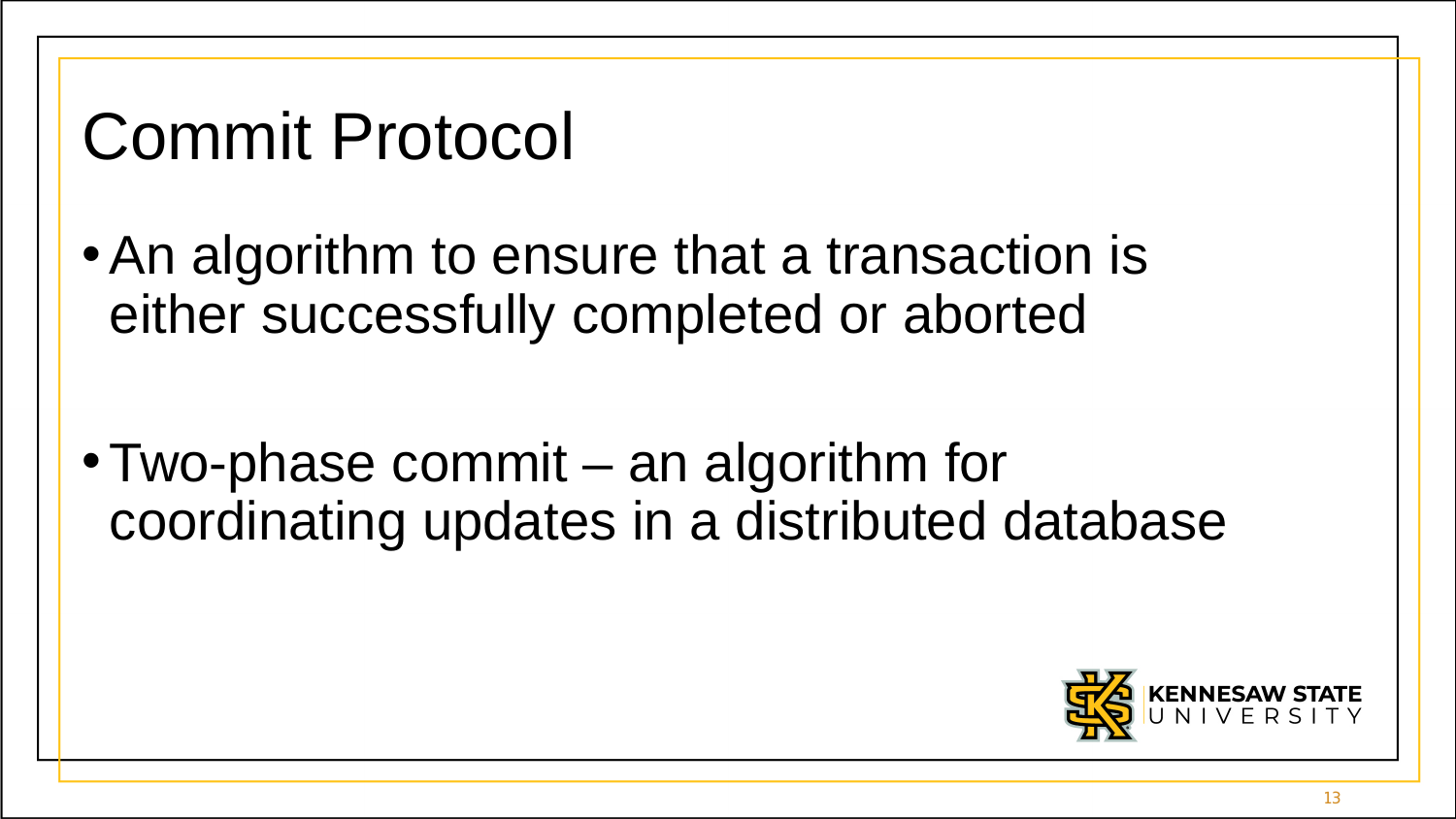

# Commit Protocol
An algorithm to ensure that a transaction is either successfully completed or aborted

Two-phase commit – an algorithm for coordinating updates in a distributed database
13